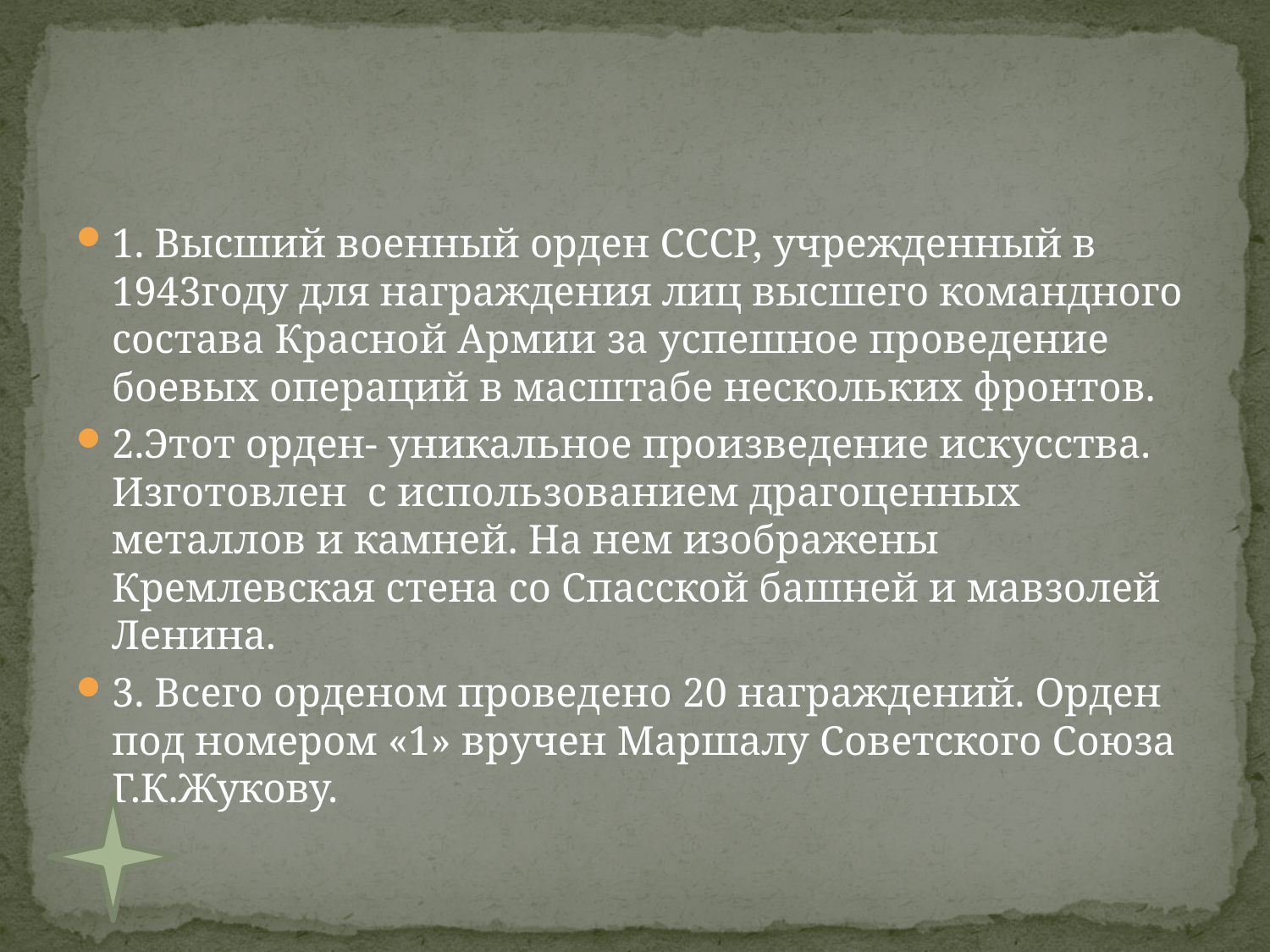

#
1. Высший военный орден СССР, учрежденный в 1943году для награждения лиц высшего командного состава Красной Армии за успешное проведение боевых операций в масштабе нескольких фронтов.
2.Этот орден- уникальное произведение искусства. Изготовлен  с использованием драгоценных металлов и камней. На нем изображены Кремлевская стена со Спасской башней и мавзолей Ленина.
3. Всего орденом проведено 20 награждений. Орден под номером «1» вручен Маршалу Советского Союза Г.К.Жукову.